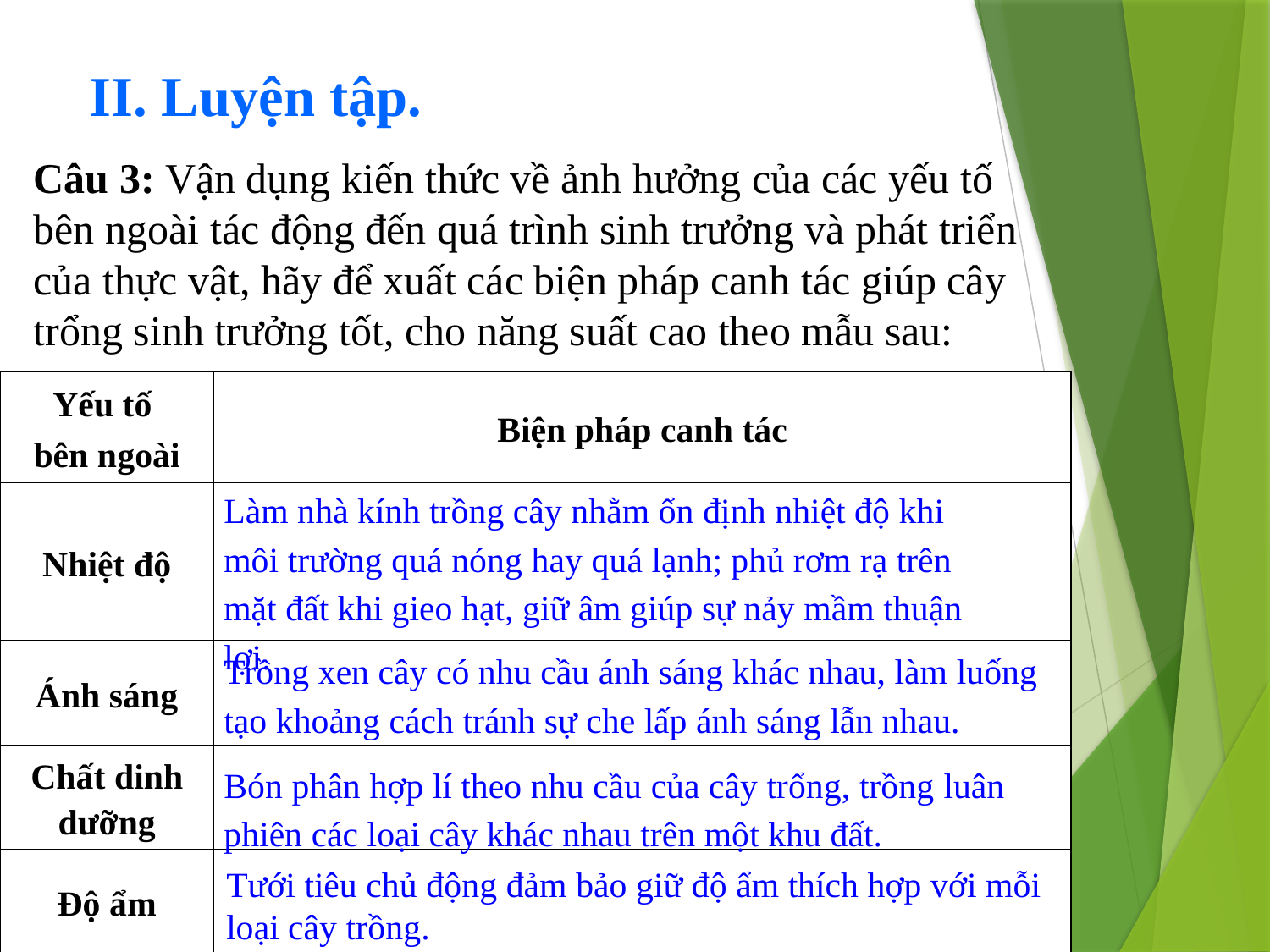

II. Luyện tập.
Câu 3: Vận dụng kiến thức về ảnh hưởng của các yếu tố bên ngoài tác động đến quá trình sinh trưởng và phát triển của thực vật, hãy để xuất các biện pháp canh tác giúp cây trổng sinh trưởng tốt, cho năng suất cao theo mẫu sau:
| Yếu tố bên ngoài | Biện pháp canh tác |
| --- | --- |
| Nhiệt độ |  |
| Ánh sáng |  |
| Chất dinh dưỡng |  |
| Độ ẩm |  |
Làm nhà kính trồng cây nhằm ổn định nhiệt độ khi môi trường quá nóng hay quá lạnh; phủ rơm rạ trên mặt đất khi gieo hạt, giữ âm giúp sự nảy mầm thuận lợi.
Trồng xen cây có nhu cầu ánh sáng khác nhau, làm luống tạo khoảng cách tránh sự che lấp ánh sáng lẫn nhau.

Bón phân hợp lí theo nhu cầu của cây trổng, trồng luân phiên các loại cây khác nhau trên một khu đất.
Tưới tiêu chủ động đảm bảo giữ độ ẩm thích hợp với mỗi loại cây trồng.